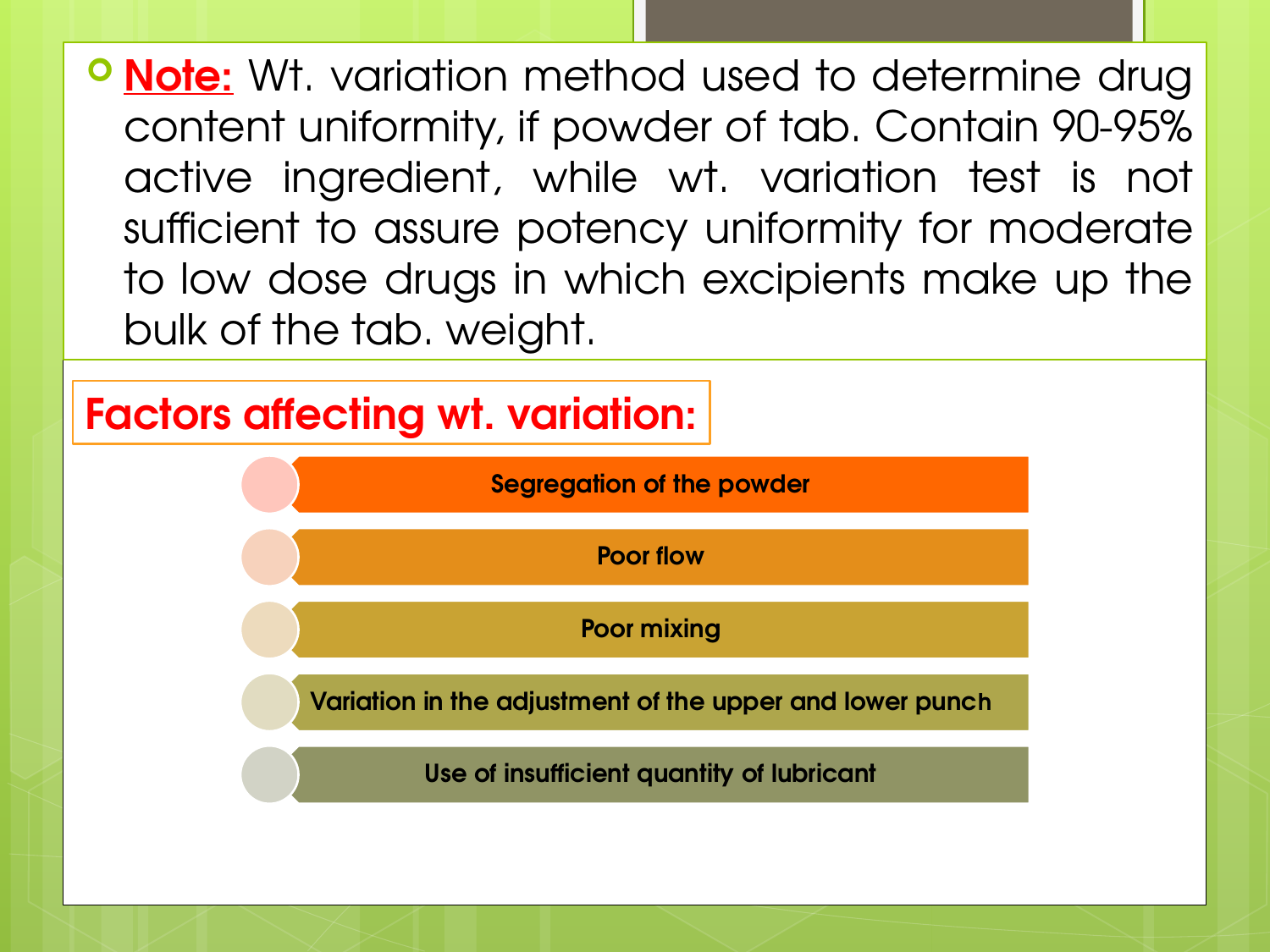

Note: Wt. variation method used to determine drug content uniformity, if powder of tab. Contain 90-95% active ingredient, while wt. variation test is not sufficient to assure potency uniformity for moderate to low dose drugs in which excipients make up the bulk of the tab. weight.
Factors affecting wt. variation:
Segregation of the powder
Poor flow
Poor mixing
Variation in the adjustment of the upper and lower punch
Use of insufficient quantity of lubricant